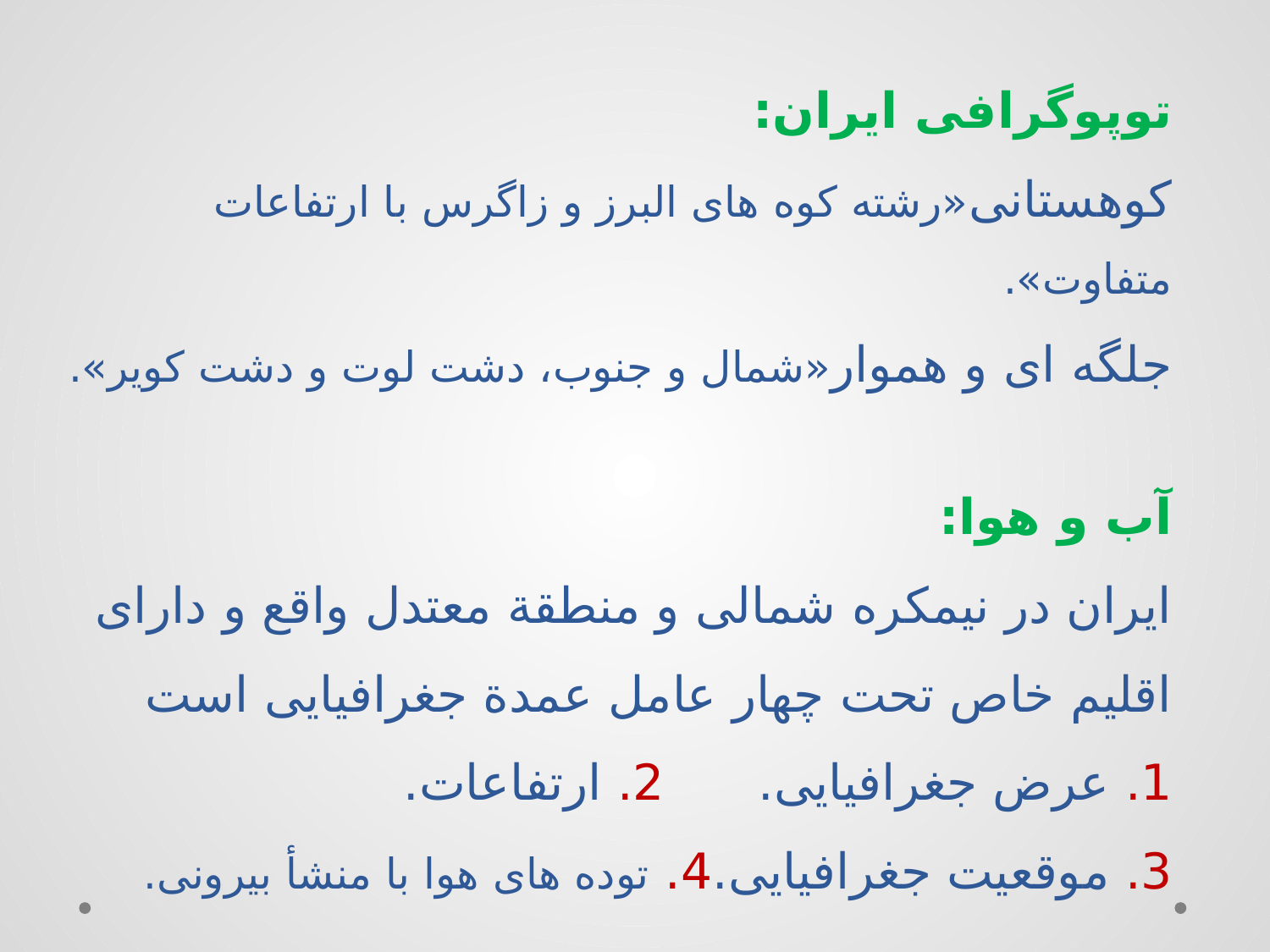

# توپوگرافی ایران: کوهستانی«رشته کوه های البرز و زاگرس با ارتفاعات متفاوت». جلگه ای و هموار«شمال و جنوب، دشت لوت و دشت کویر». آب و هوا: ایران در نیمکره شمالی و منطقة معتدل واقع و دارای اقلیم خاص تحت چهار عامل عمدة جغرافیایی است 1. عرض جغرافیایی.		2. ارتفاعات. 3. موقعیت جغرافیایی.	4. توده های هوا با منشأ بیرونی.